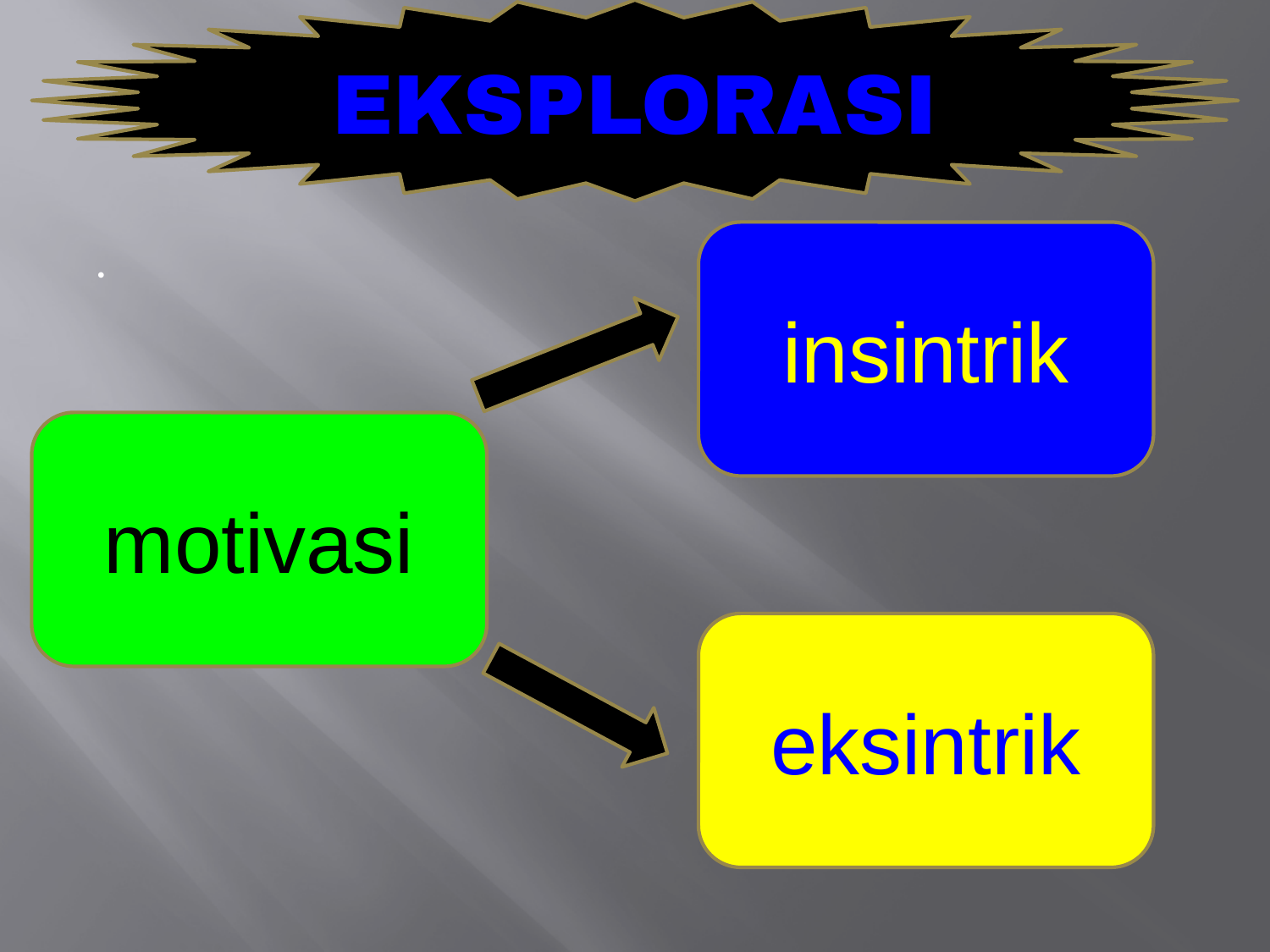

EKSPLORASI
# .
.
insintrik

motivasi
eksintrik